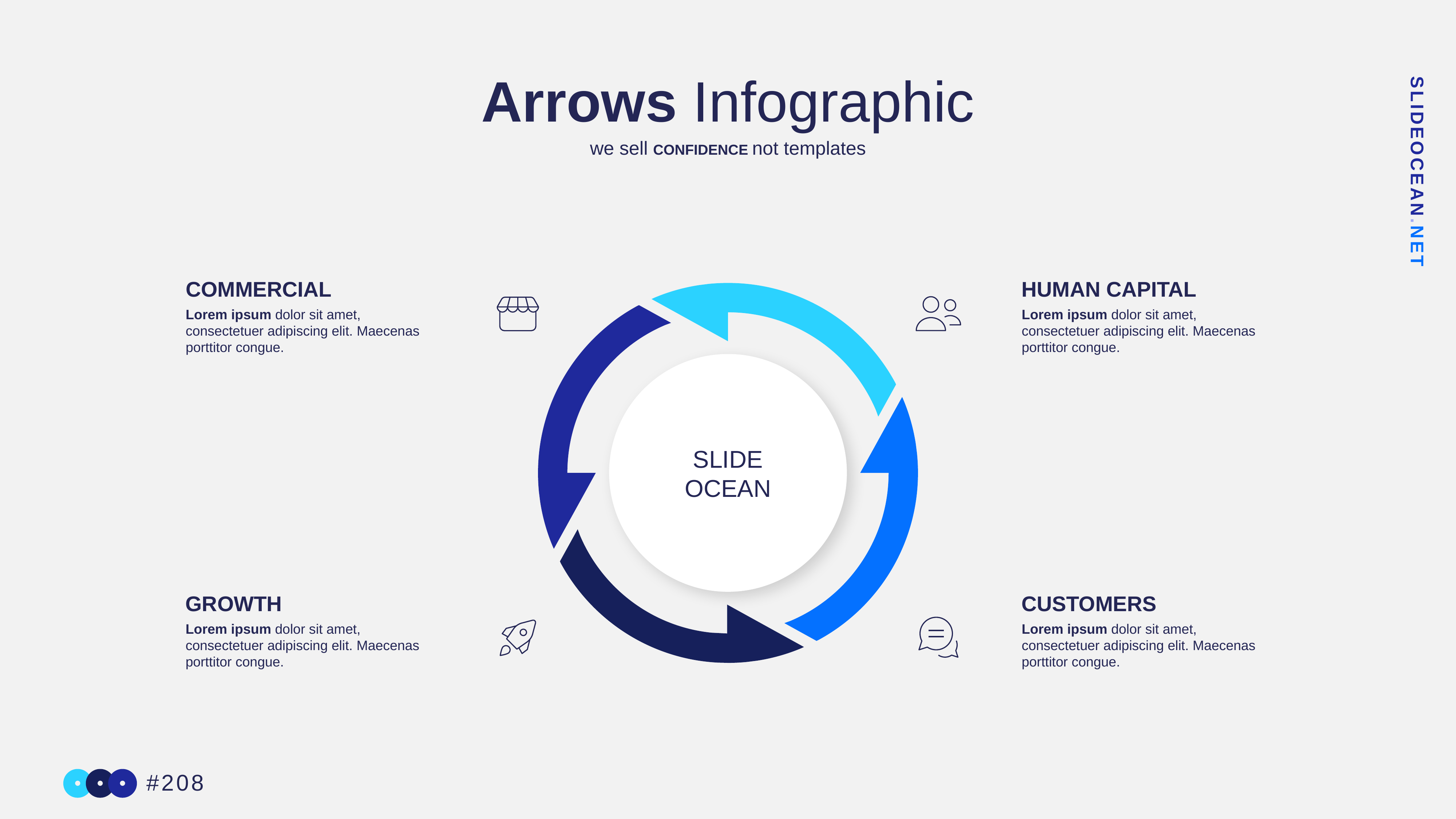

Arrows Infographic
we sell CONFIDENCE not templates
COMMERCIAL
Lorem ipsum dolor sit amet, consectetuer adipiscing elit. Maecenas porttitor congue.
HUMAN CAPITAL
Lorem ipsum dolor sit amet, consectetuer adipiscing elit. Maecenas porttitor congue.

SLIDE
OCEAN
GROWTH
Lorem ipsum dolor sit amet, consectetuer adipiscing elit. Maecenas porttitor congue.
CUSTOMERS
Lorem ipsum dolor sit amet, consectetuer adipiscing elit. Maecenas porttitor congue.

#208